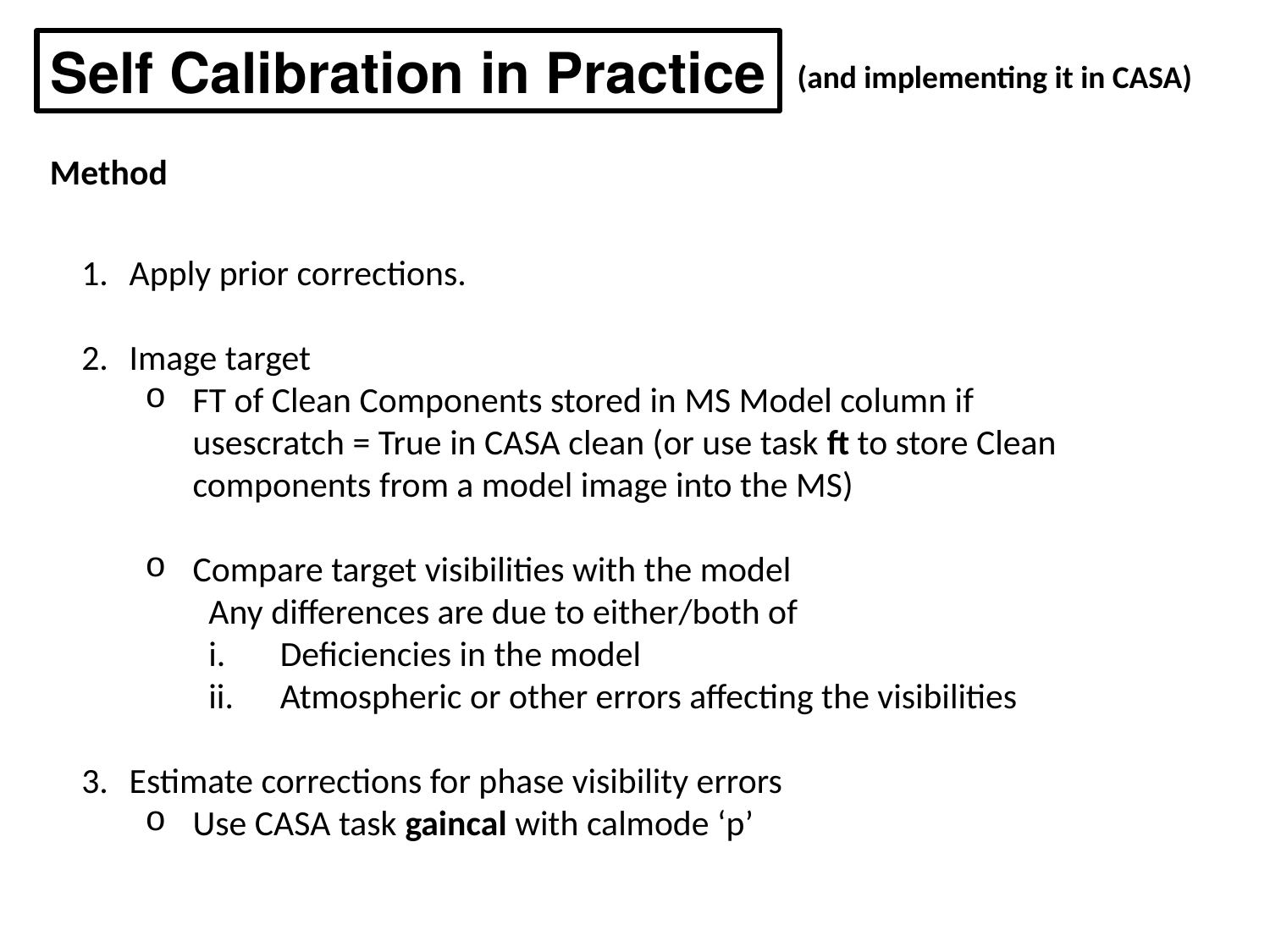

Self Calibration in Practice
(and implementing it in CASA)
Method
Apply prior corrections.

Image target
FT of Clean Components stored in MS Model column if  usescratch = True in CASA clean (or use task ft to store Clean components from a model image into the MS)

Compare target visibilities with the model
Any differences are due to either/both of
Deficiencies in the model
Atmospheric or other errors affecting the visibilities

Estimate corrections for phase visibility errors
Use CASA task gaincal with calmode ‘p’